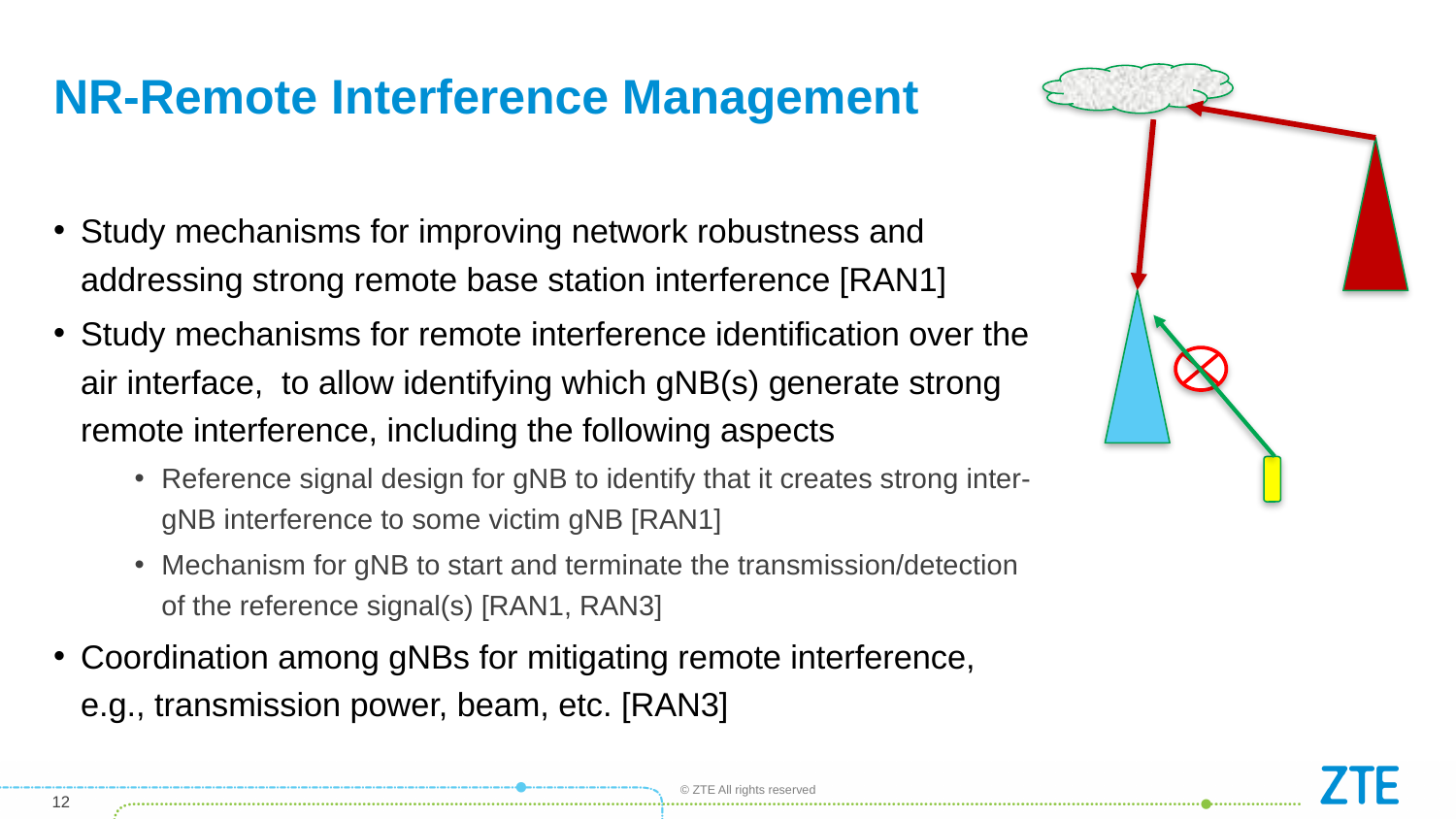

# NR-Remote Interference Management
Study mechanisms for improving network robustness and addressing strong remote base station interference [RAN1]
Study mechanisms for remote interference identification over the air interface,  to allow identifying which gNB(s) generate strong remote interference, including the following aspects
Reference signal design for gNB to identify that it creates strong inter-gNB interference to some victim gNB [RAN1]
Mechanism for gNB to start and terminate the transmission/detection of the reference signal(s) [RAN1, RAN3]
Coordination among gNBs for mitigating remote interference, e.g., transmission power, beam, etc. [RAN3]